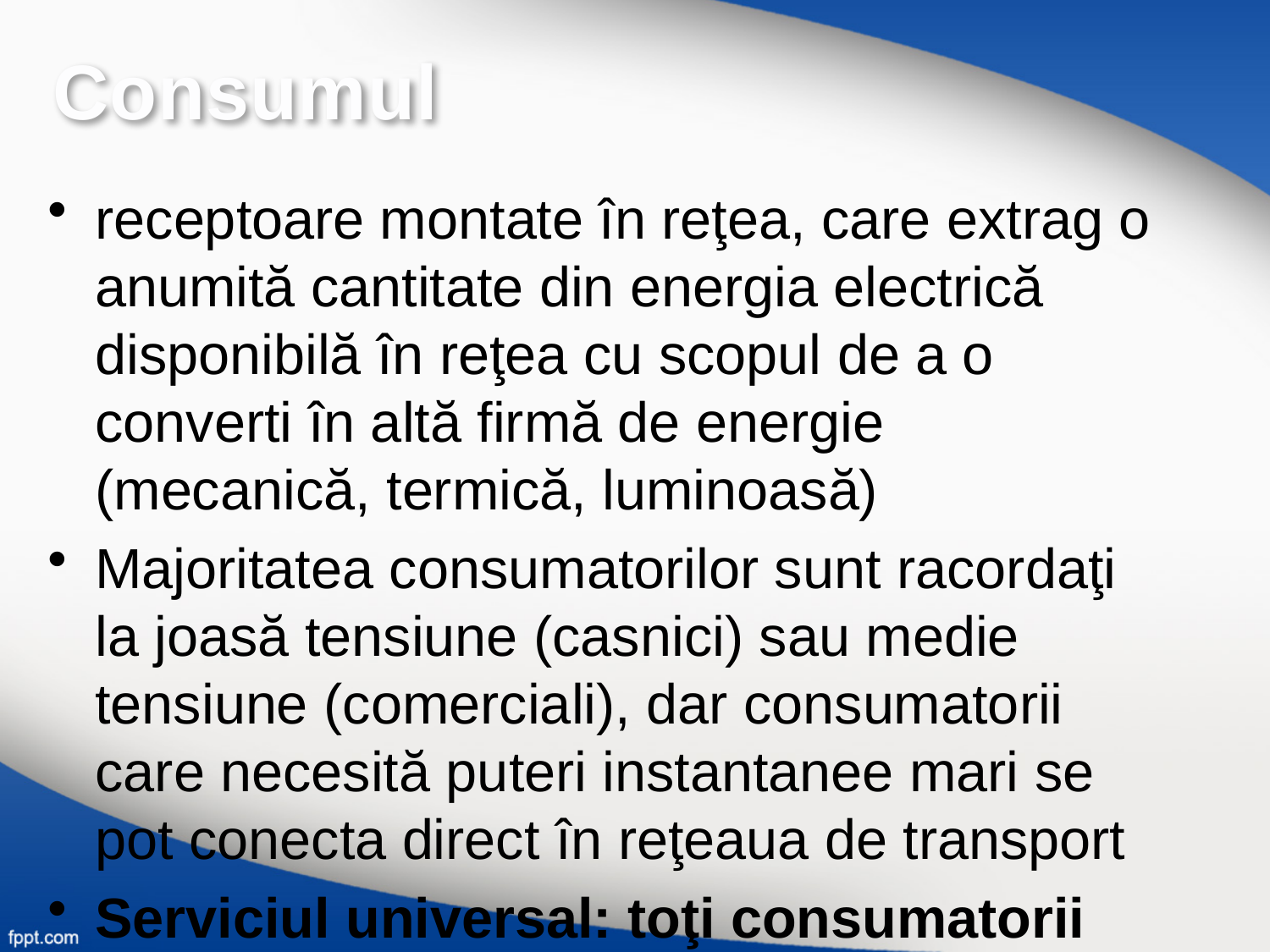

Consumul
receptoare montate în reţea, care extrag o anumită cantitate din energia electrică disponibilă în reţea cu scopul de a o converti în altă firmă de energie (mecanică, termică, luminoasă)
Majoritatea consumatorilor sunt racordaţi la joasă tensiune (casnici) sau medie tensiune (comerciali), dar consumatorii care necesită puteri instantanee mari se pot conecta direct în reţeaua de transport
Serviciul universal: toţi consumatorii trebuie să aibă acces la alimentarea cu energie electrică